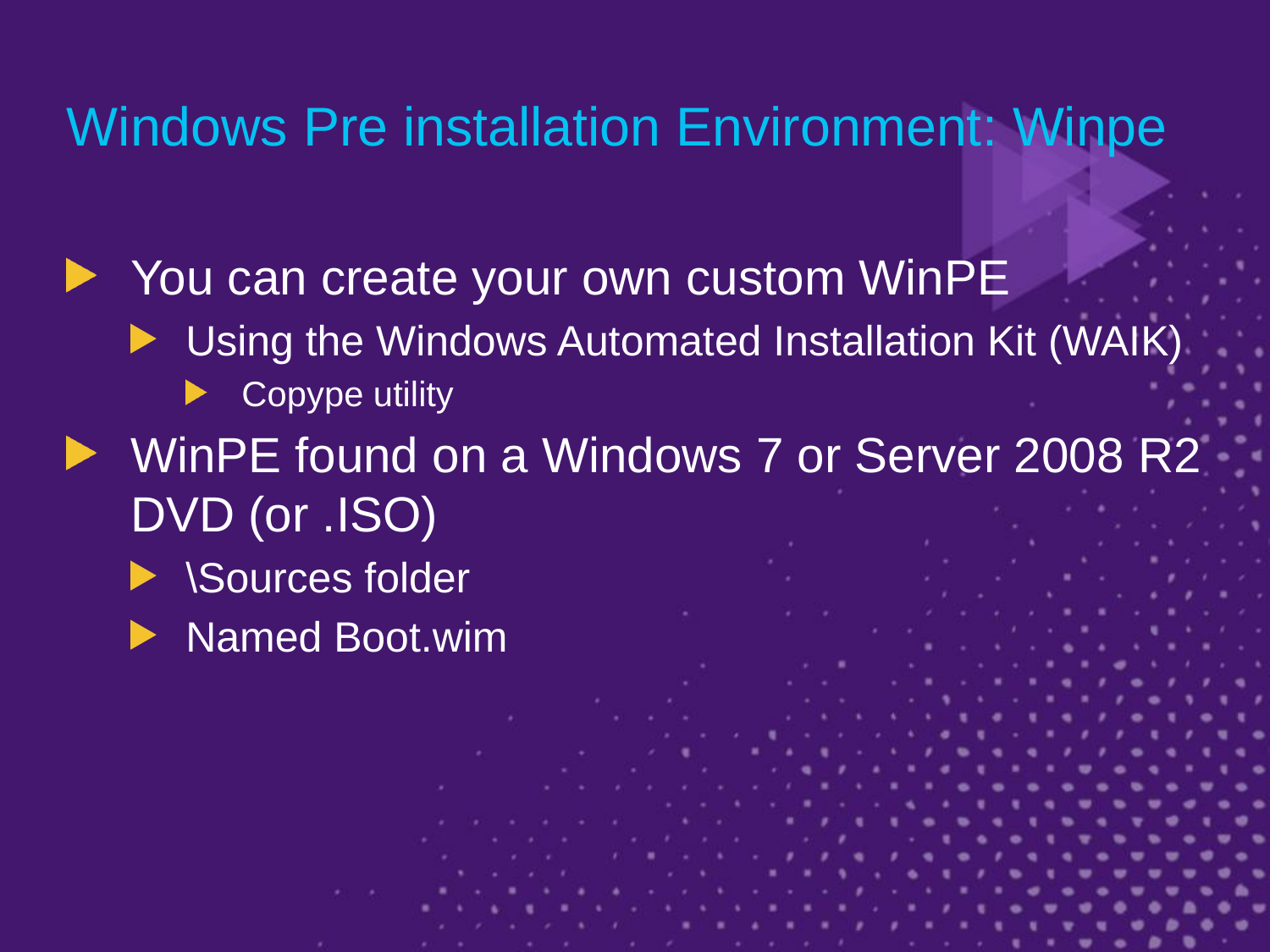

# Windows Pre installation Environment: Winpe
You can create your own custom WinPE
Using the Windows Automated Installation Kit (WAIK)
Copype utility
WinPE found on a Windows 7 or Server 2008 R2 DVD (or .ISO)
\Sources folder
Named Boot.wim